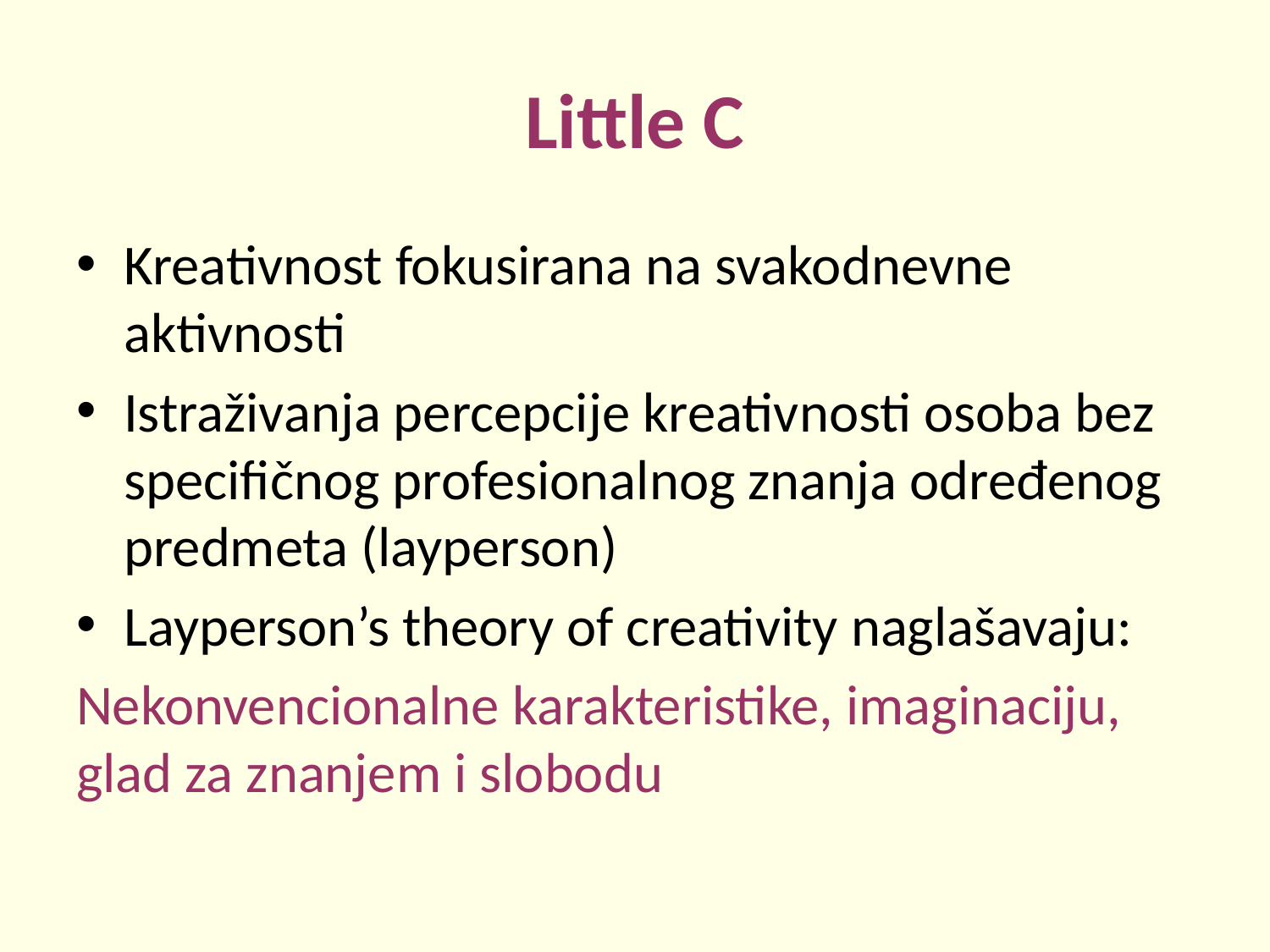

# Little C
Kreativnost fokusirana na svakodnevne aktivnosti
Istraživanja percepcije kreativnosti osoba bez specifičnog profesionalnog znanja određenog predmeta (layperson)
Layperson’s theory of creativity naglašavaju:
Nekonvencionalne karakteristike, imaginaciju, glad za znanjem i slobodu